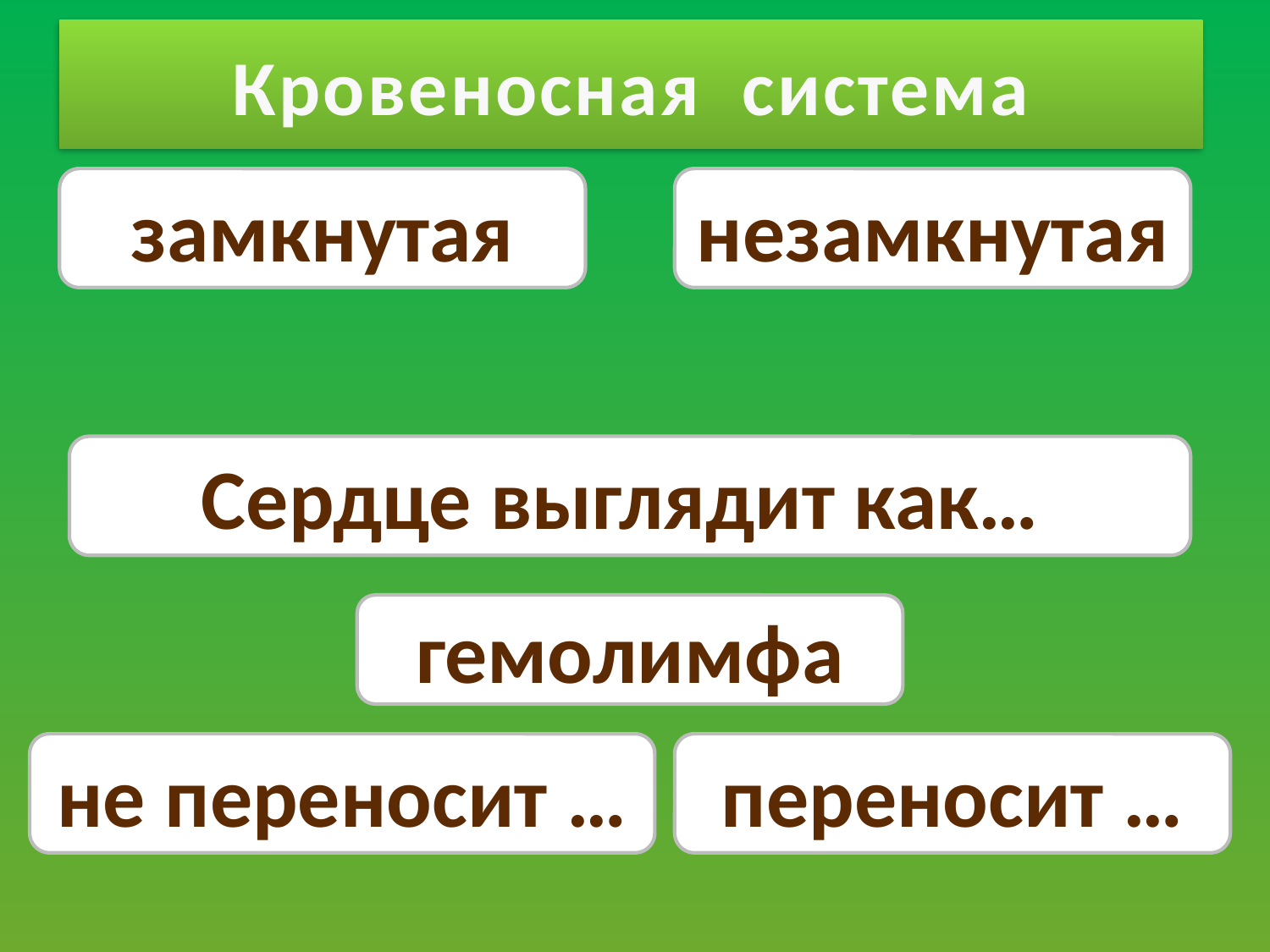

# Кровеносная  система
замкнутая
незамкнутая
Сердце выглядит как…
гемолимфа
не переносит …
переносит …